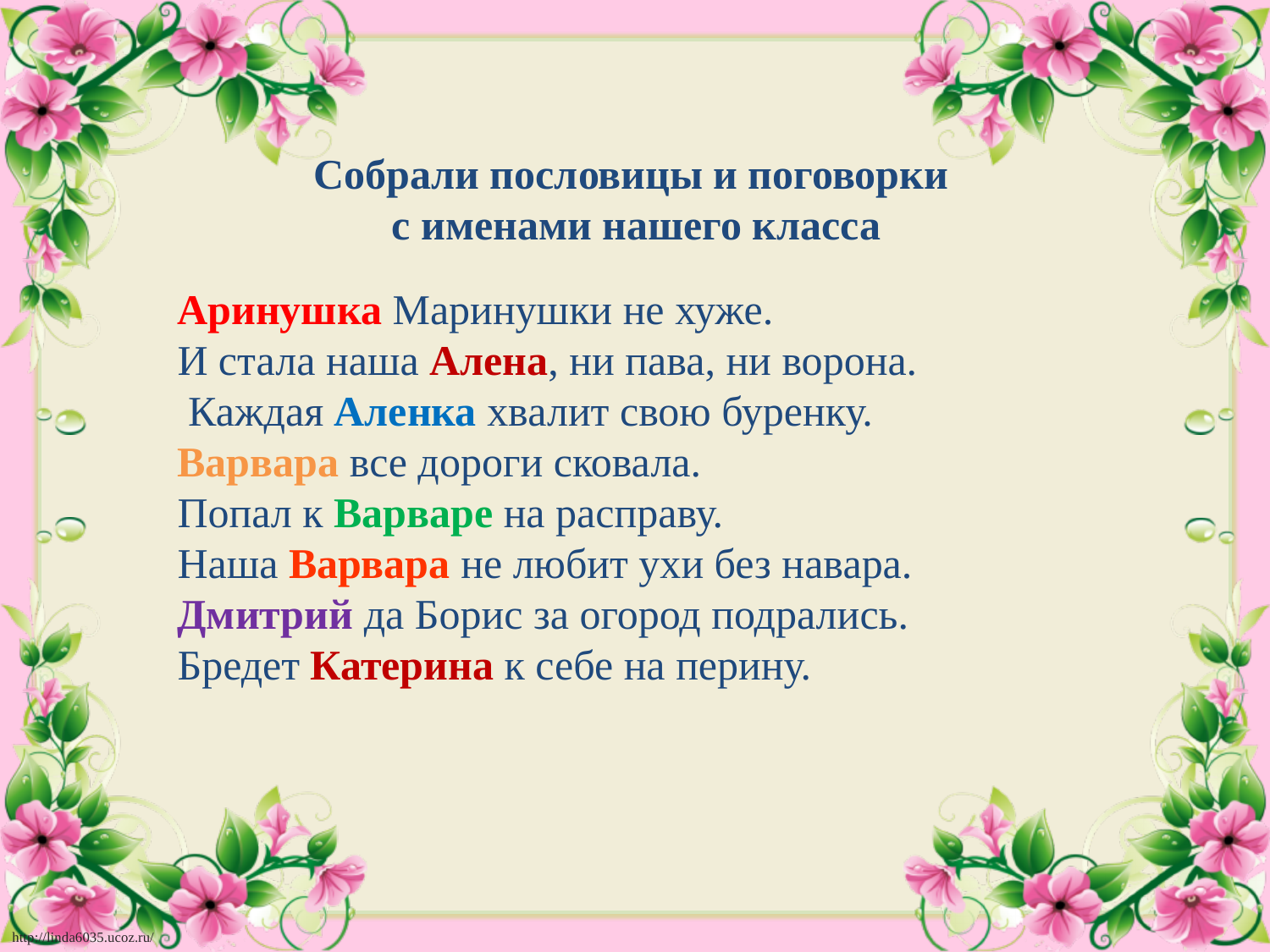

Собрали пословицы и поговорки
с именами нашего класса
Аринушка Маринушки не хуже.
И стала наша Алена, ни пава, ни ворона.
 Каждая Аленка хвалит свою буренку.
Варвара все дороги сковала.
Попал к Варваре на расправу.
Наша Варвара не любит ухи без навара.
Дмитрий да Борис за огород подрались.
Бредет Катерина к себе на перину.